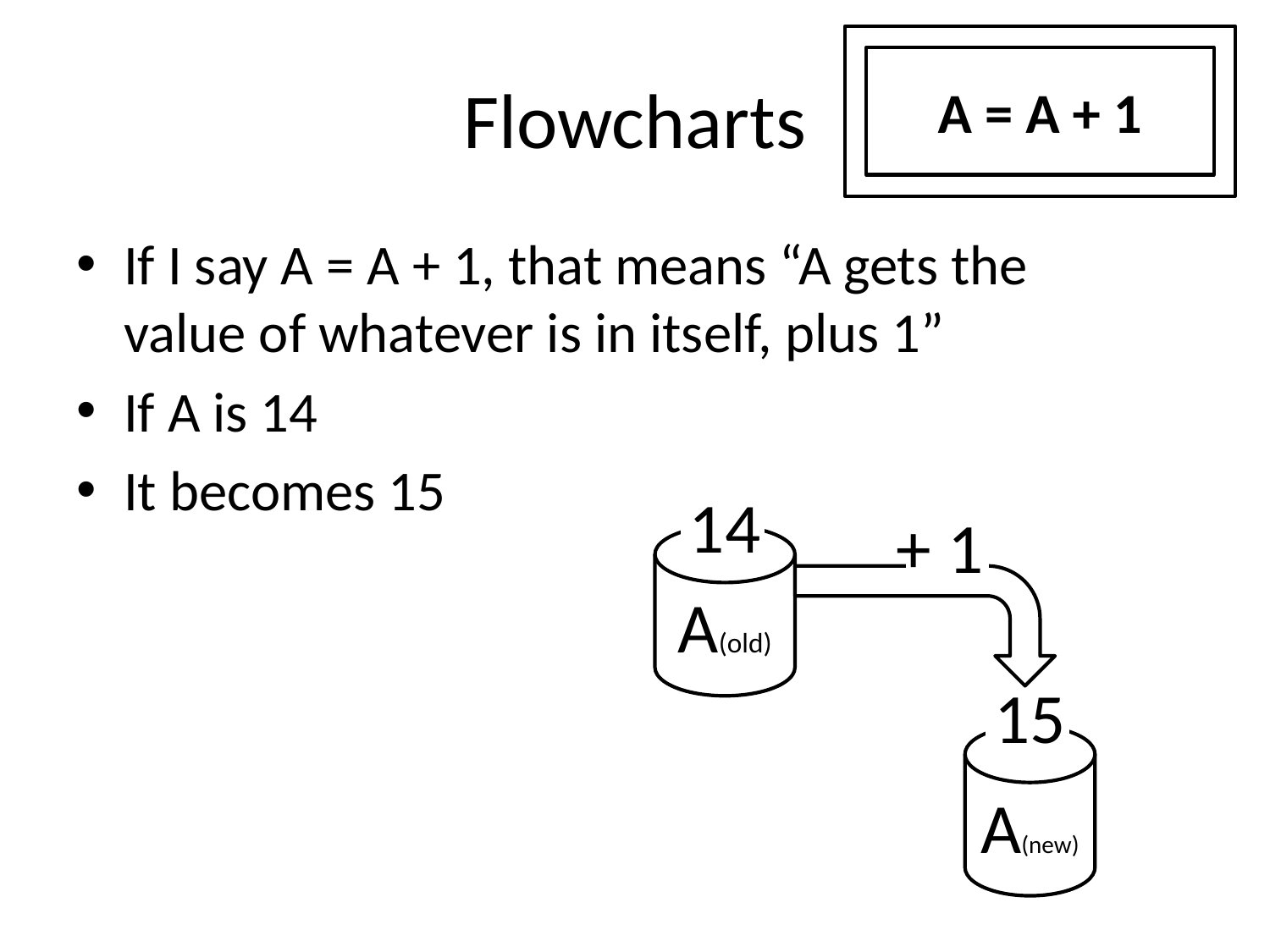

A = A + 1
# Flowcharts
If I say A = A + 1, that means “A gets the value of whatever is in itself, plus 1”
If A is 14
It becomes 15

14
+ 1

A(old)

15

A(new)